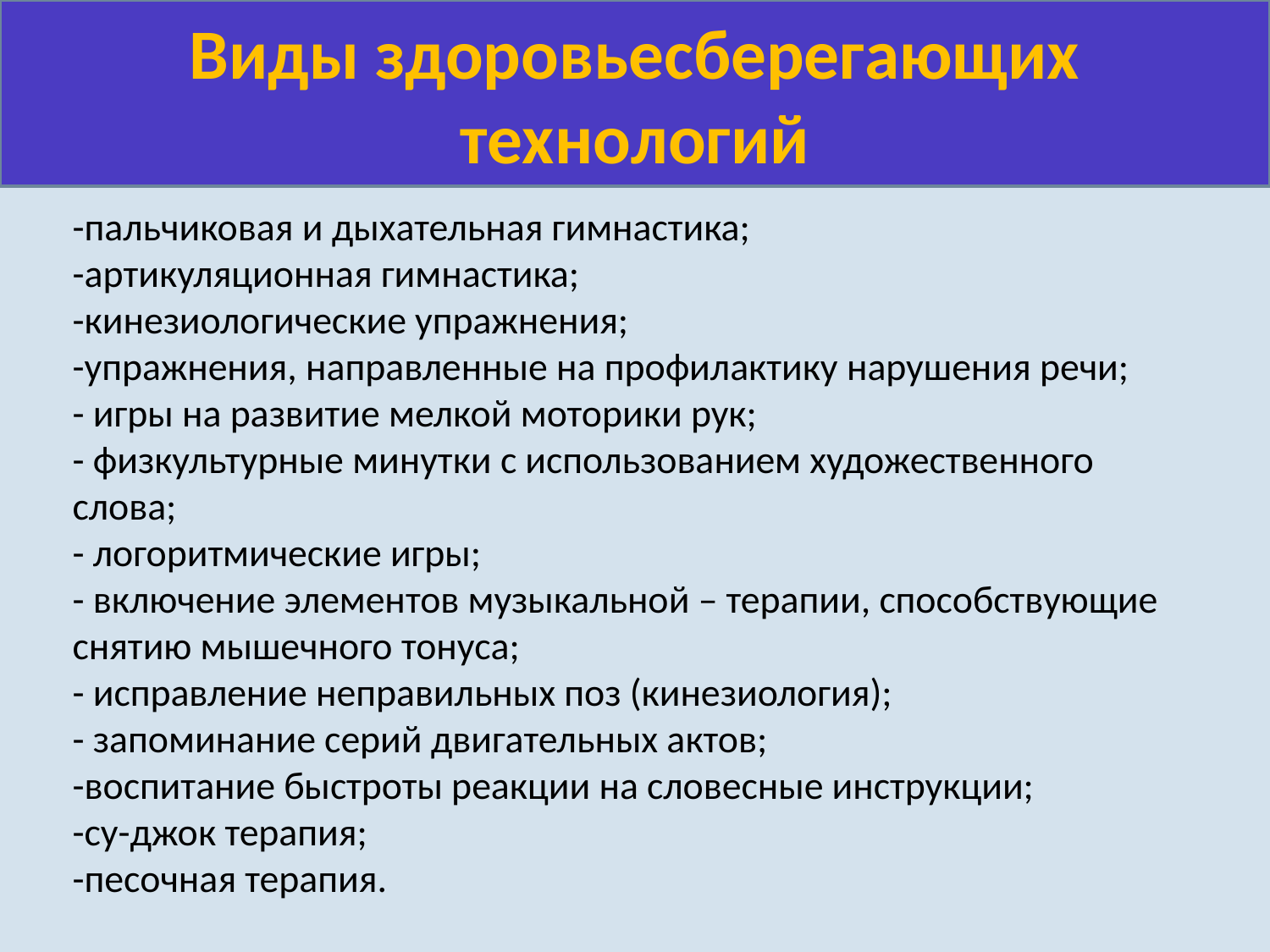

Виды здоровьесберегающих  технологий
-пальчиковая и дыхательная гимнастика;
-артикуляционная гимнастика;
-кинезиологические упражнения;
-упражнения, направленные на профилактику нарушения речи;
- игры на развитие мелкой моторики рук;
- физкультурные минутки с использованием художественного слова;
- логоритмические игры;
- включение элементов музыкальной – терапии, способствующие снятию мышечного тонуса;
- исправление неправильных поз (кинезиология);
- запоминание серий двигательных актов;
-воспитание быстроты реакции на словесные инструкции;
-су-джок терапия;
-песочная терапия.